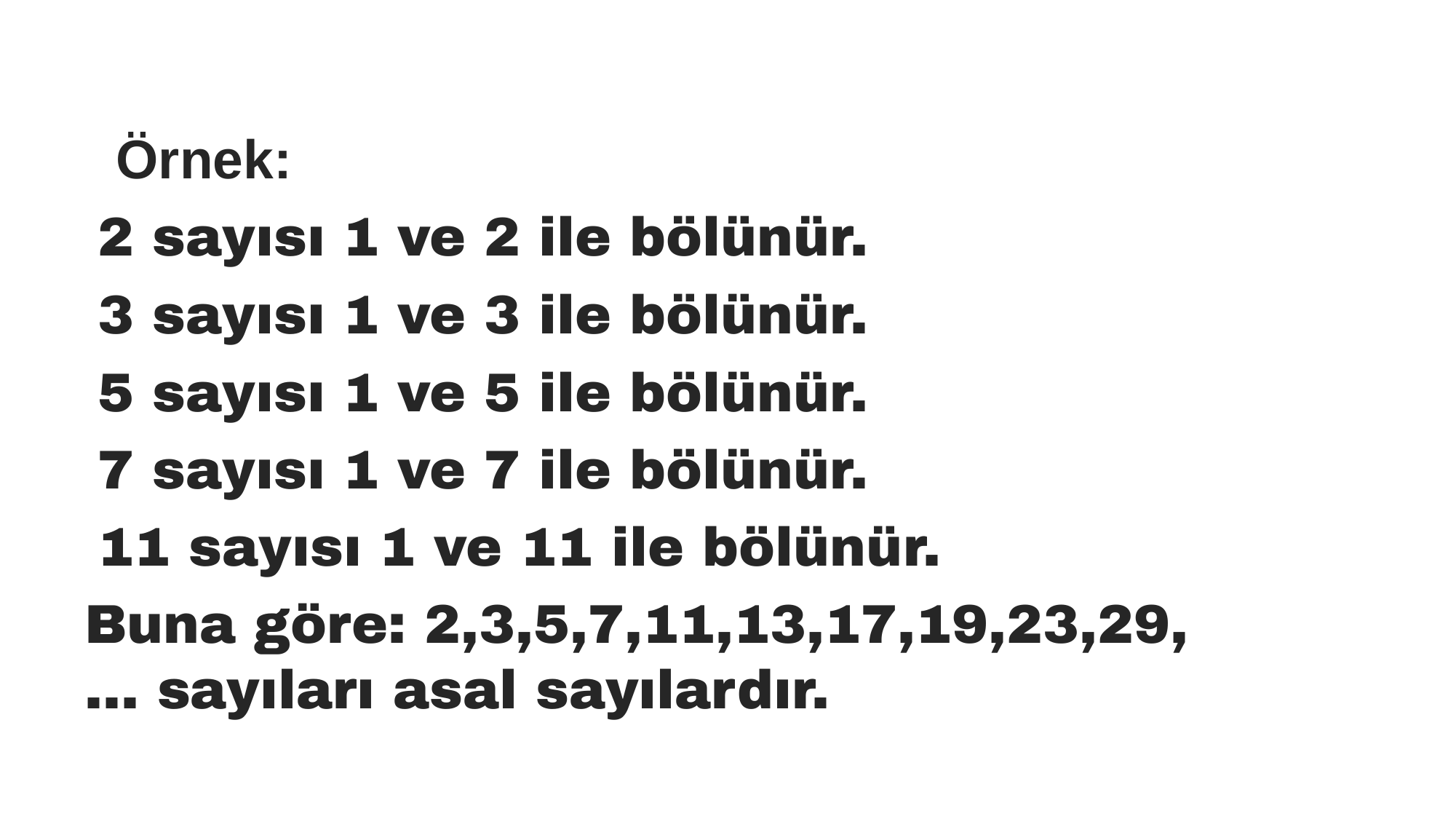

Örnek:
2 sayısı 1 ve 2 ile bölünür.
3 sayısı 1 ve 3 ile bölünür.
5 sayısı 1 ve 5 ile bölünür.
7 sayısı 1 ve 7 ile bölünür.
11 sayısı 1 ve 11 ile bölünür.
Buna göre: 2,3,5,7,11,13,17,19,23,29,… sayıları asal sayılardır.